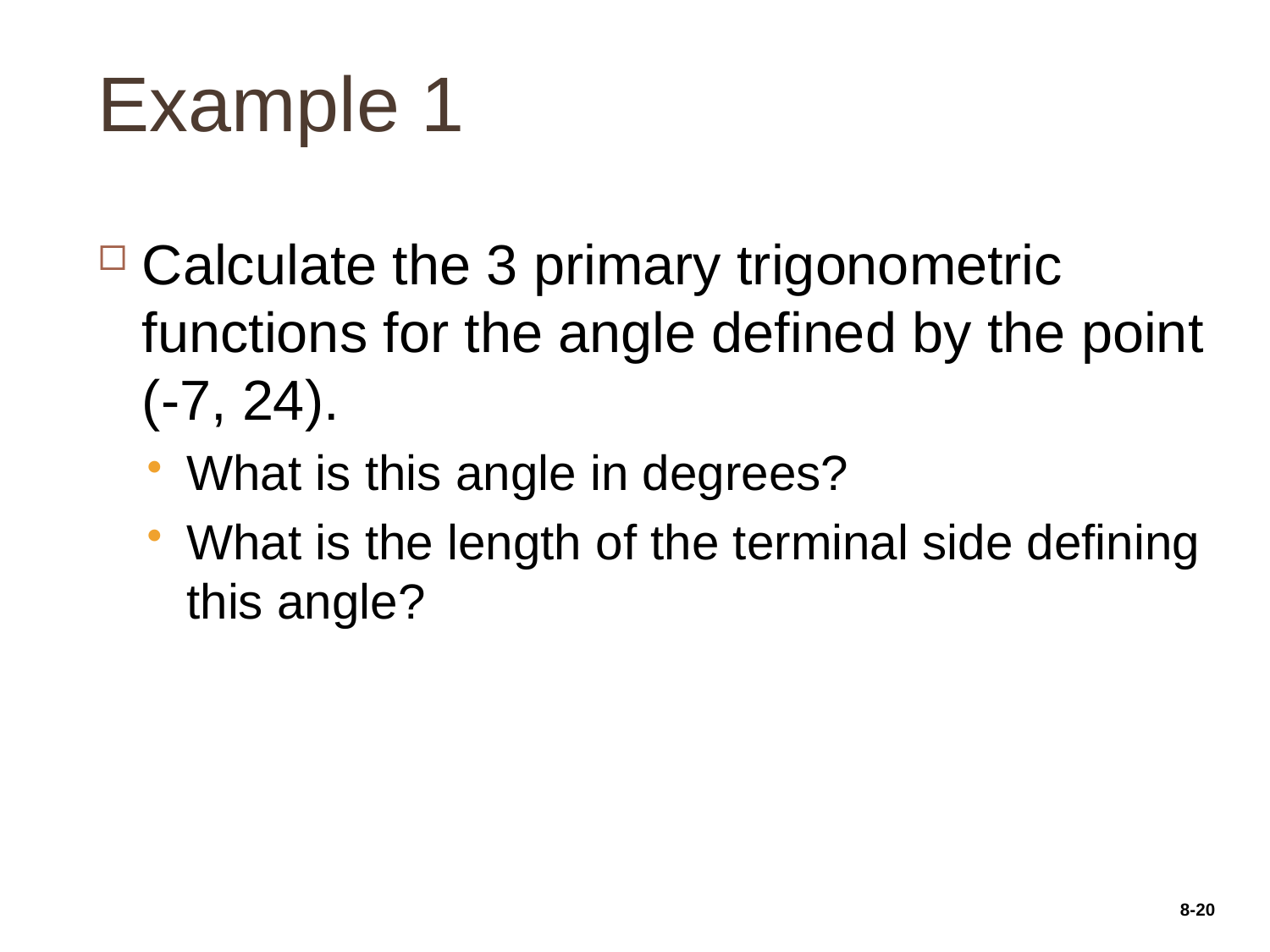

# Example 1
8-20
Calculate the 3 primary trigonometric functions for the angle defined by the point (-7, 24).
What is this angle in degrees?
What is the length of the terminal side defining this angle?
8-20